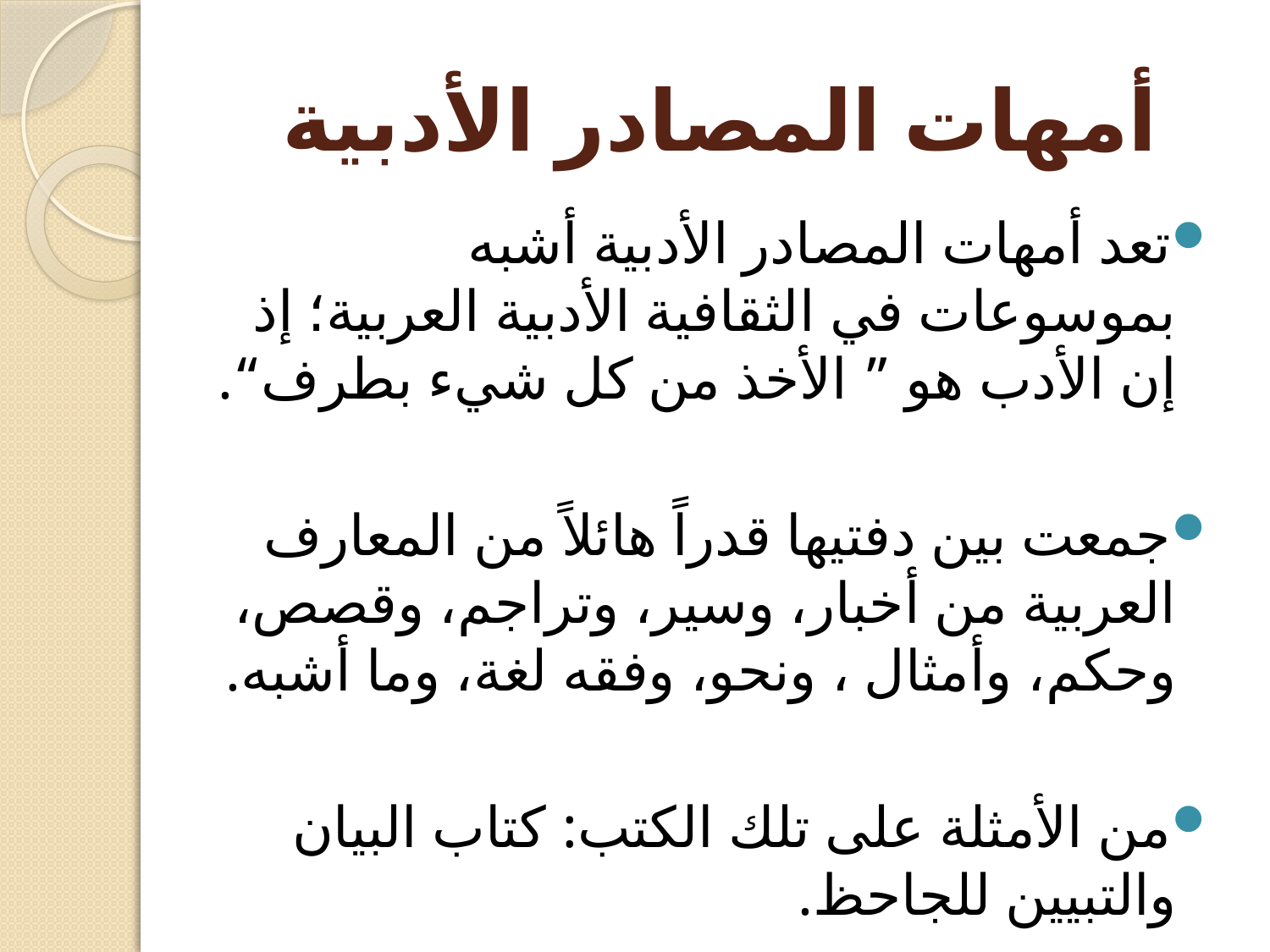

# أمهات المصادر الأدبية
تعد أمهات المصادر الأدبية أشبه بموسوعات في الثقافية الأدبية العربية؛ إذ إن الأدب هو ” الأخذ من كل شيء بطرف“.

جمعت بين دفتيها قدراً هائلاً من المعارف العربية من أخبار، وسير، وتراجم، وقصص، وحكم، وأمثال ، ونحو، وفقه لغة، وما أشبه.

من الأمثلة على تلك الكتب: كتاب البيان والتبيين للجاحظ.